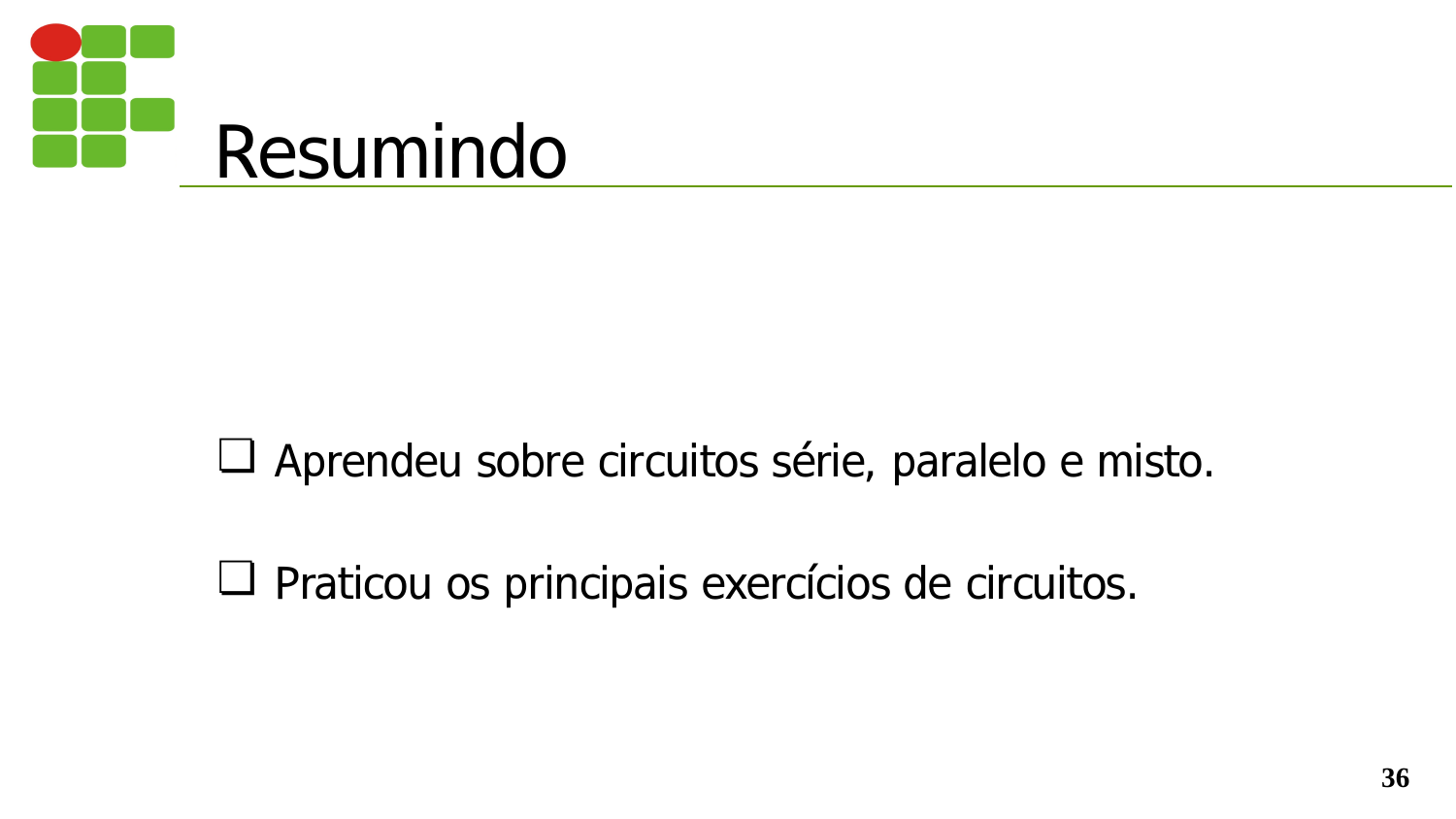

# Resumindo

Aprendeu sobre circuitos série, paralelo e misto.

Praticou os principais exercícios de circuitos.

36